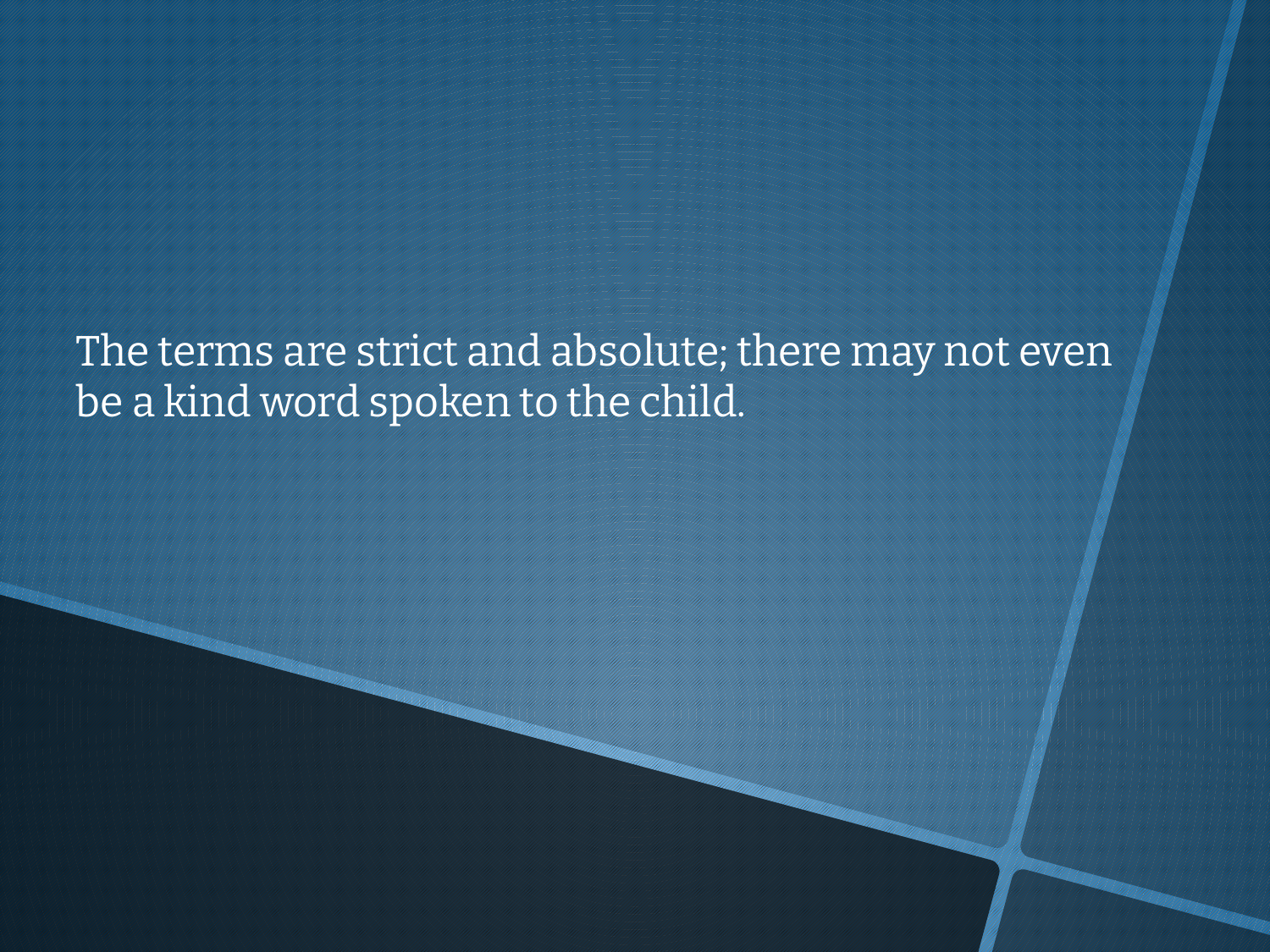

The terms are strict and absolute; there may not even be a kind word spoken to the child.